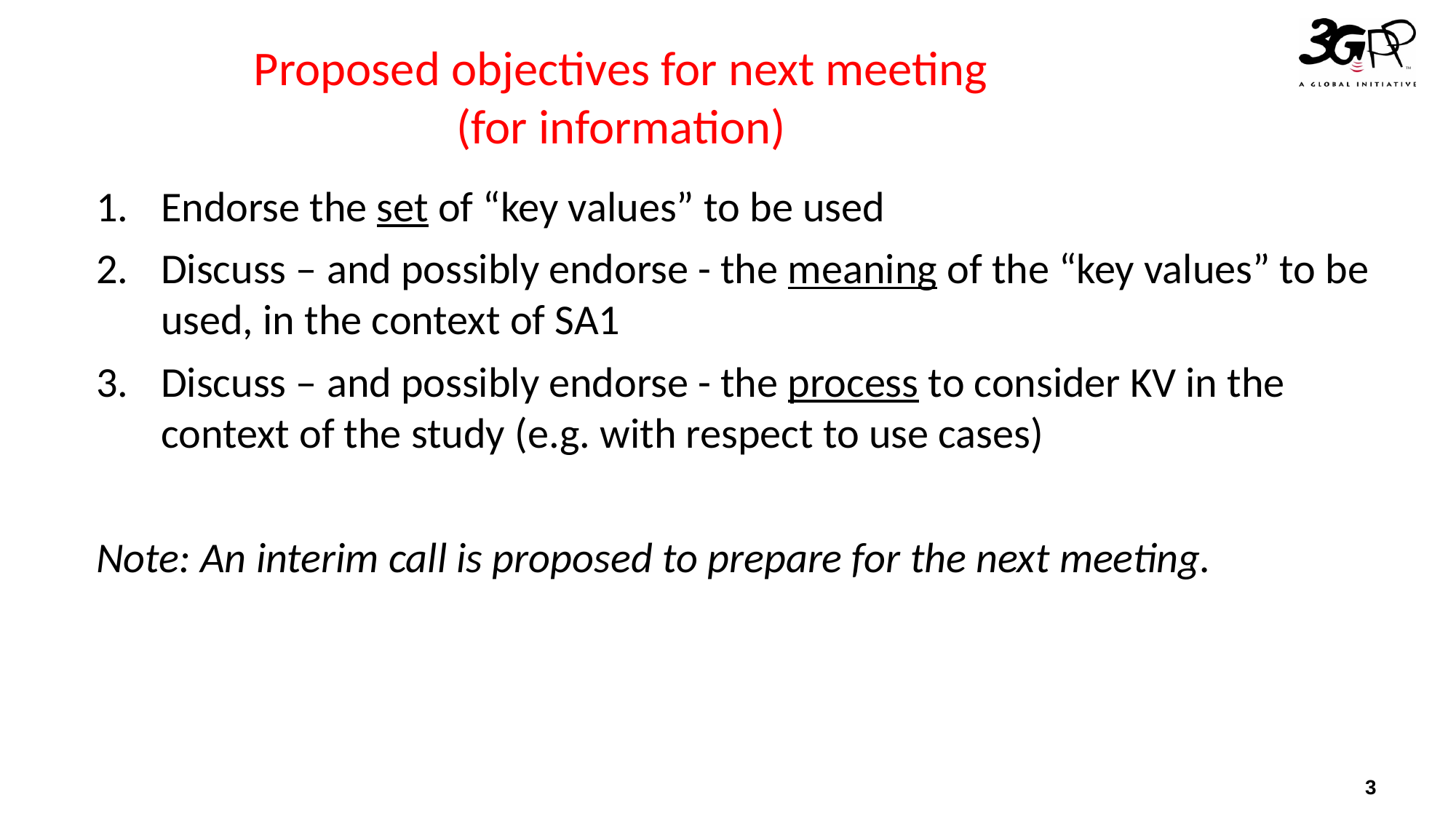

# Proposed objectives for next meeting (for information)
Endorse the set of “key values” to be used
Discuss – and possibly endorse - the meaning of the “key values” to be used, in the context of SA1
Discuss – and possibly endorse - the process to consider KV in the context of the study (e.g. with respect to use cases)

Note: An interim call is proposed to prepare for the next meeting.